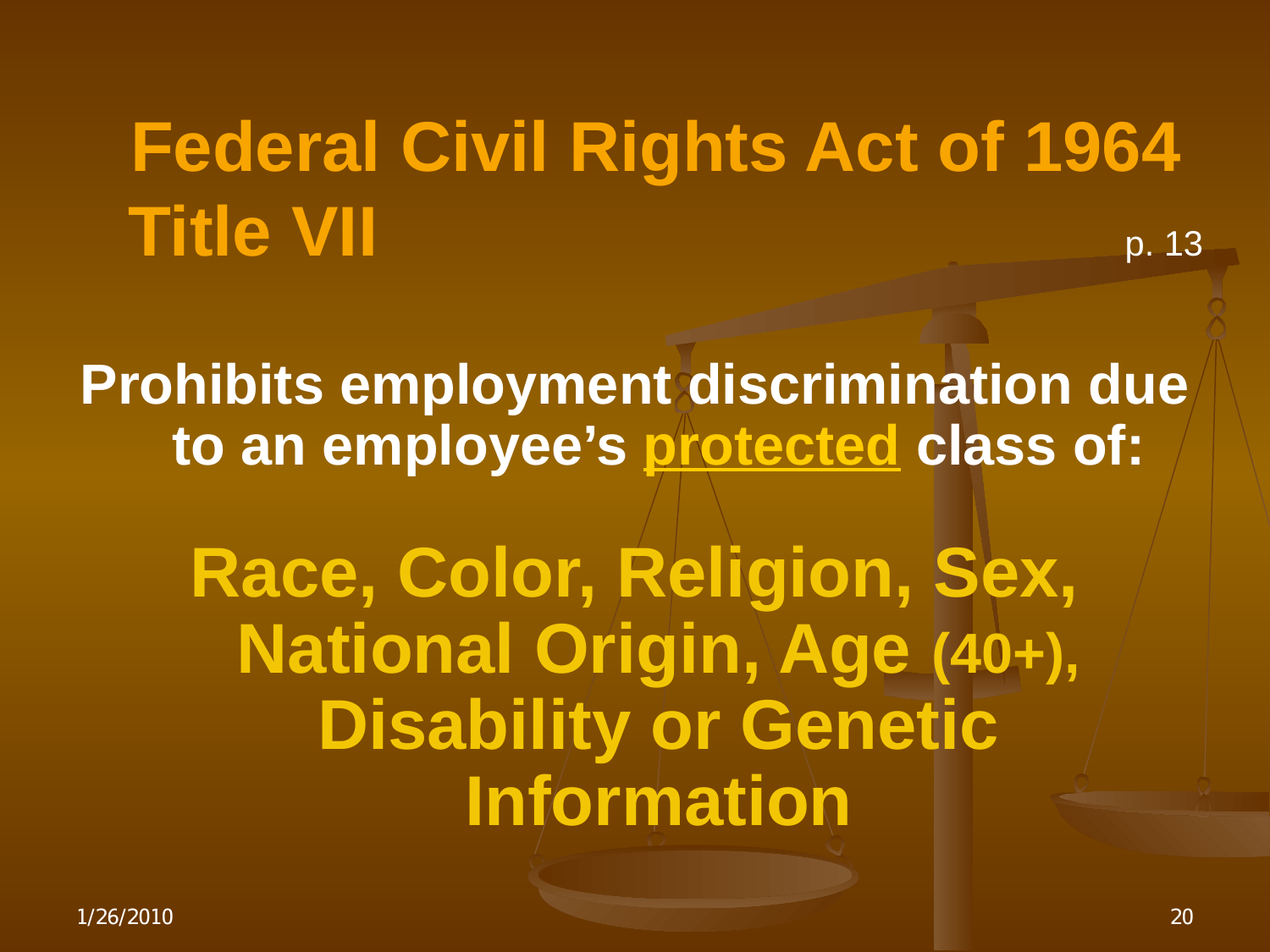

# Federal Civil Rights Act of 1964 Title VII                   			p. 13
Prohibits employment discrimination due to an employee’s protected class of:

Race, Color, Religion, Sex, National Origin, Age (40+), Disability or Genetic Information
1/26/2010
20